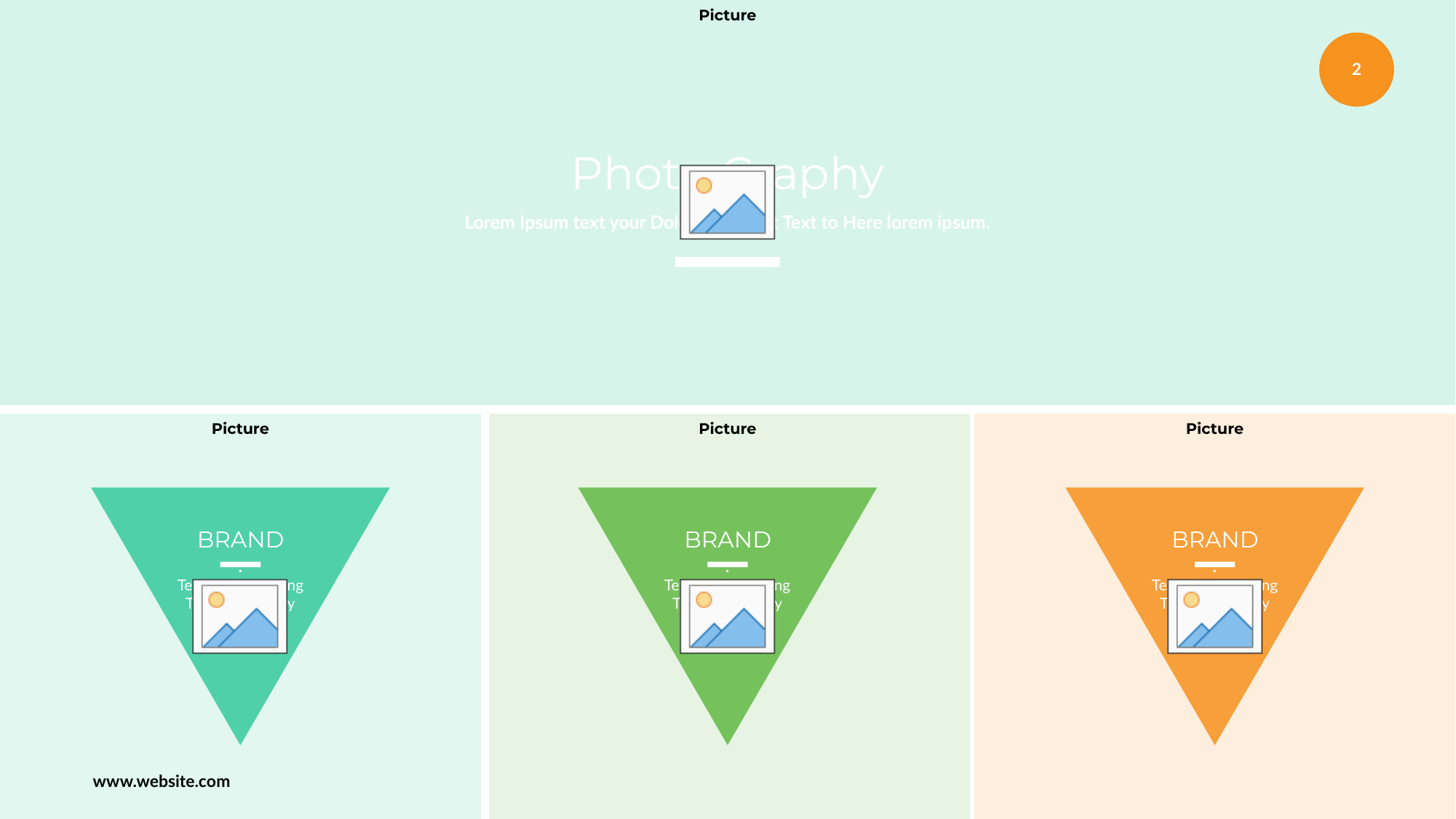

2
Photo Graphy
Lorem Ipsum text your Dolor Site Amet Text to Here lorem ipsum.

BRAND.
BRAND.
BRAND.

Text of the printing Typeset industry
the printing
Text of the printing Typeset industry
the printing
Text of the printing Typeset industry
the printing
www.website.com